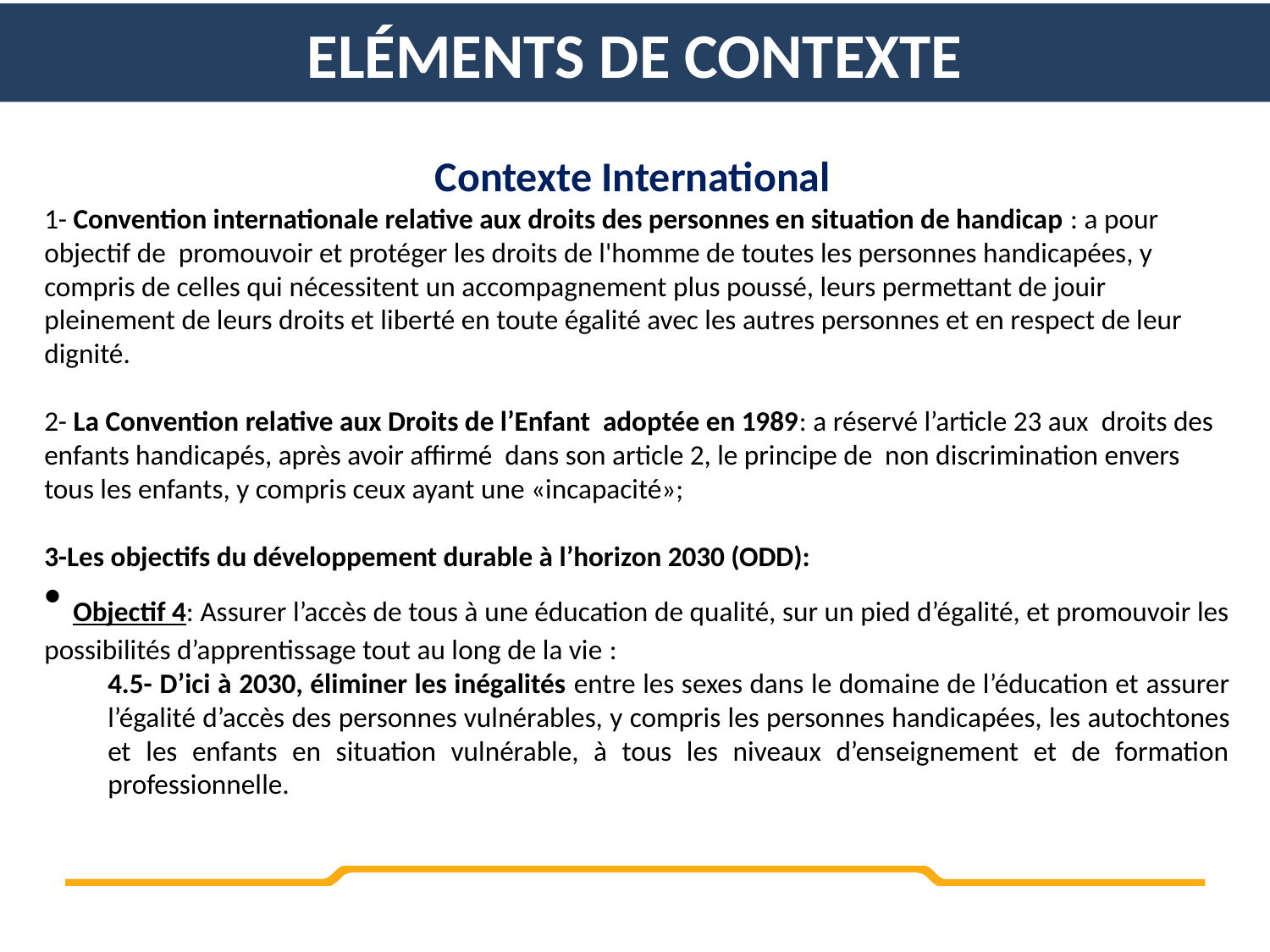

Eléments de Contexte
Contexte International
1- Convention internationale relative aux droits des personnes en situation de handicap : a pour objectif de  promouvoir et protéger les droits de l'homme de toutes les personnes handicapées, y compris de celles qui nécessitent un accompagnement plus poussé, leurs permettant de jouir pleinement de leurs droits et liberté en toute égalité avec les autres personnes et en respect de leur dignité.

2- La Convention relative aux Droits de l’Enfant  adoptée en 1989: a réservé l’article 23 aux  droits des enfants handicapés, après avoir affirmé  dans son article 2, le principe de  non discrimination envers tous les enfants, y compris ceux ayant une «incapacité»;

3-Les objectifs du développement durable à l’horizon 2030 (ODD):
 Objectif 4: Assurer l’accès de tous à une éducation de qualité, sur un pied d’égalité, et promouvoir les possibilités d’apprentissage tout au long de la vie :
4.5- D’ici à 2030, éliminer les inégalités entre les sexes dans le domaine de l’éducation et assurer l’égalité d’accès des personnes vulnérables, y compris les personnes handicapées, les autochtones et les enfants en situation vulnérable, à tous les niveaux d’enseignement et de formation professionnelle.